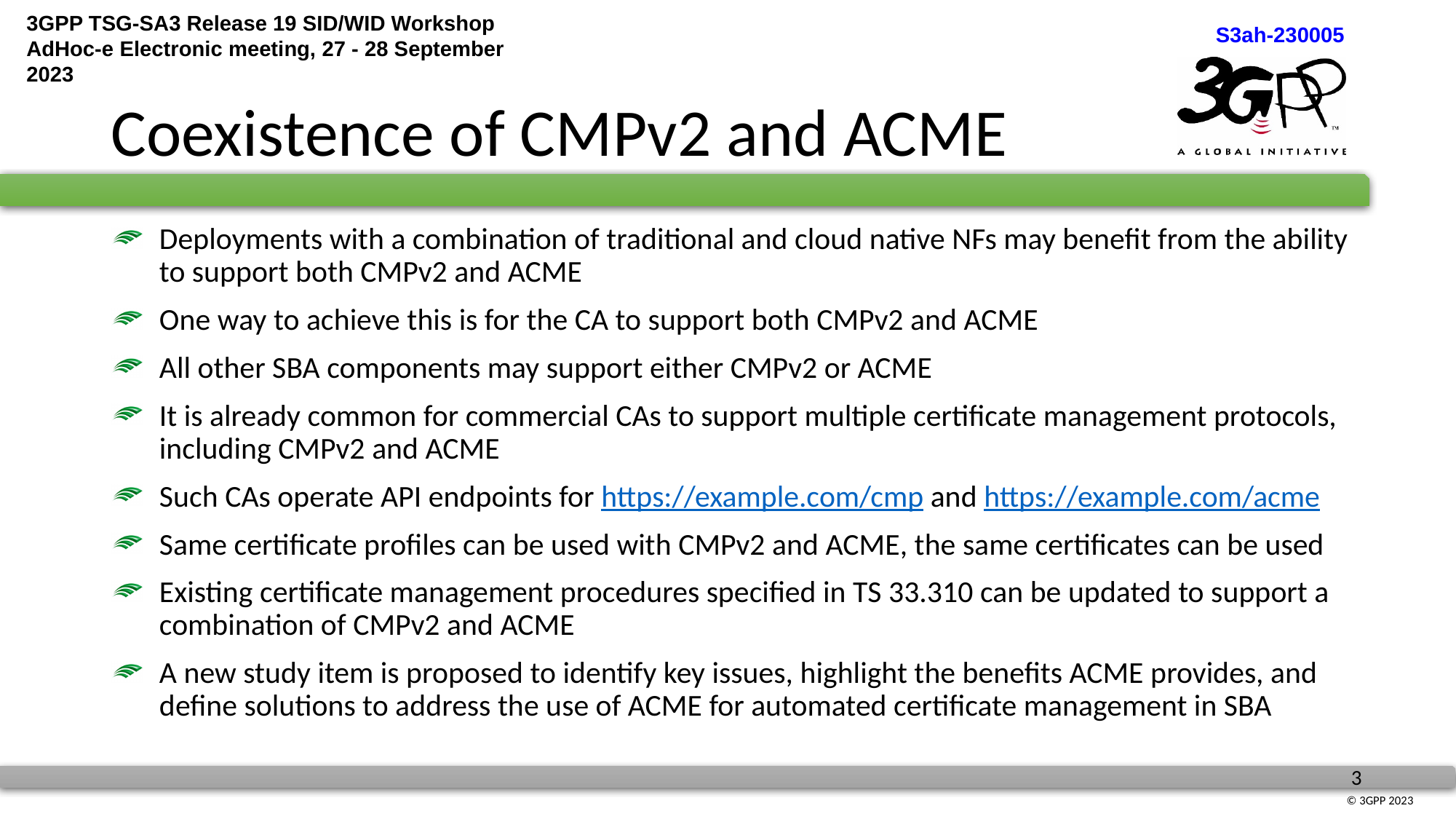

# Coexistence of CMPv2 and ACME
Deployments with a combination of traditional and cloud native NFs may benefit from the ability to support both CMPv2 and ACME
One way to achieve this is for the CA to support both CMPv2 and ACME
All other SBA components may support either CMPv2 or ACME
It is already common for commercial CAs to support multiple certificate management protocols, including CMPv2 and ACME
Such CAs operate API endpoints for https://example.com/cmp and https://example.com/acme
Same certificate profiles can be used with CMPv2 and ACME, the same certificates can be used
Existing certificate management procedures specified in TS 33.310 can be updated to support a combination of CMPv2 and ACME
A new study item is proposed to identify key issues, highlight the benefits ACME provides, and define solutions to address the use of ACME for automated certificate management in SBA